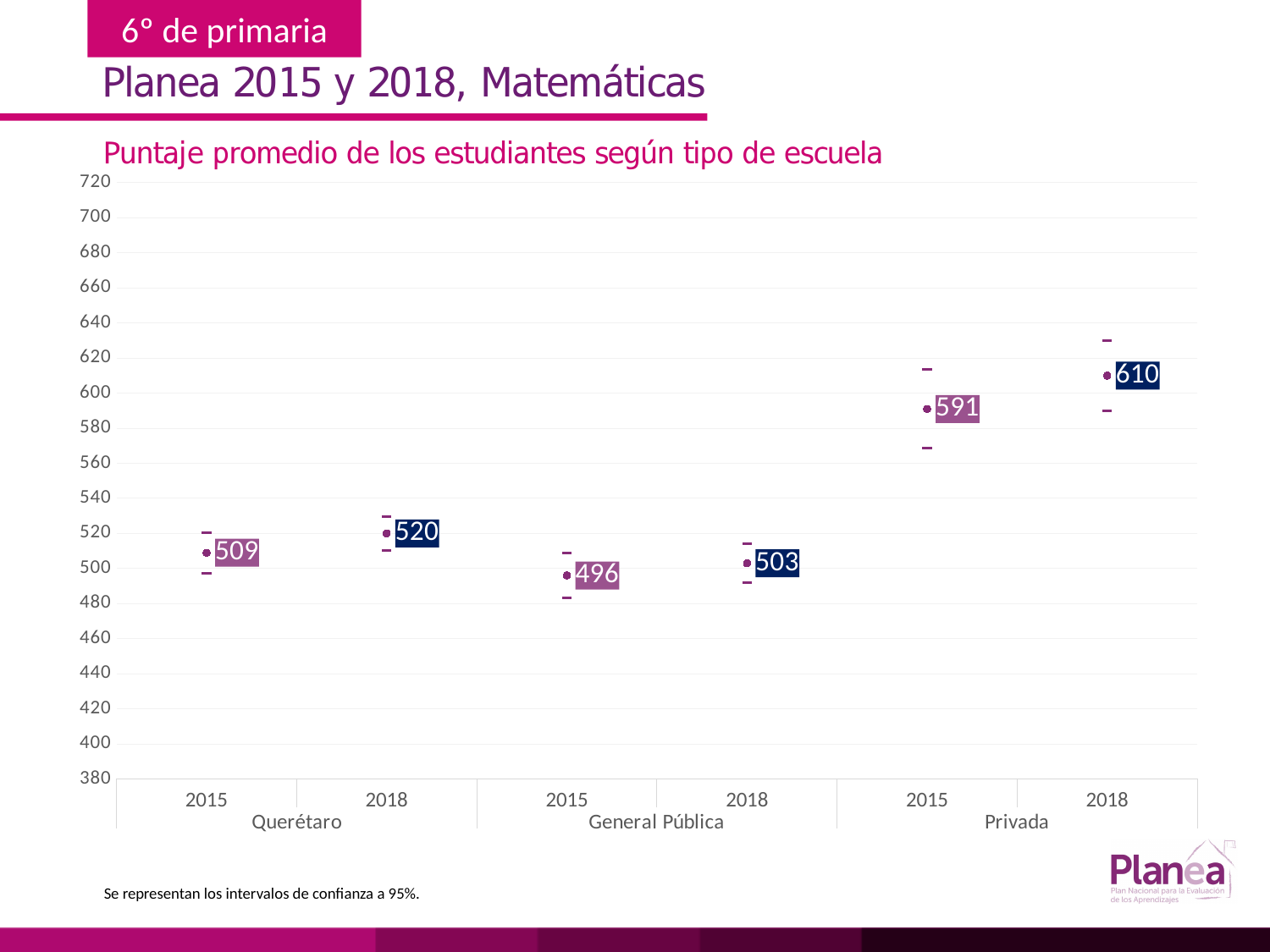

Planea 2015 y 2018, Matemáticas

Puntaje promedio de los estudiantes según tipo de escuela

### Chart

| Category |  |  |  |
|---|---|---|---|
| 2015 | 497.458 | 520.542 | 509.0 |
| 2018 | 510.249 | 529.751 | 520.0 |
| 2015 | 483.264 | 508.736 | 496.0 |
| 2018 | 491.856 | 514.144 | 503.0 |
| 2015 | 568.513 | 613.487 | 591.0 |
| 2018 | 589.901 | 630.099 | 610.0 |
Se representan los intervalos de confianza a 95%.